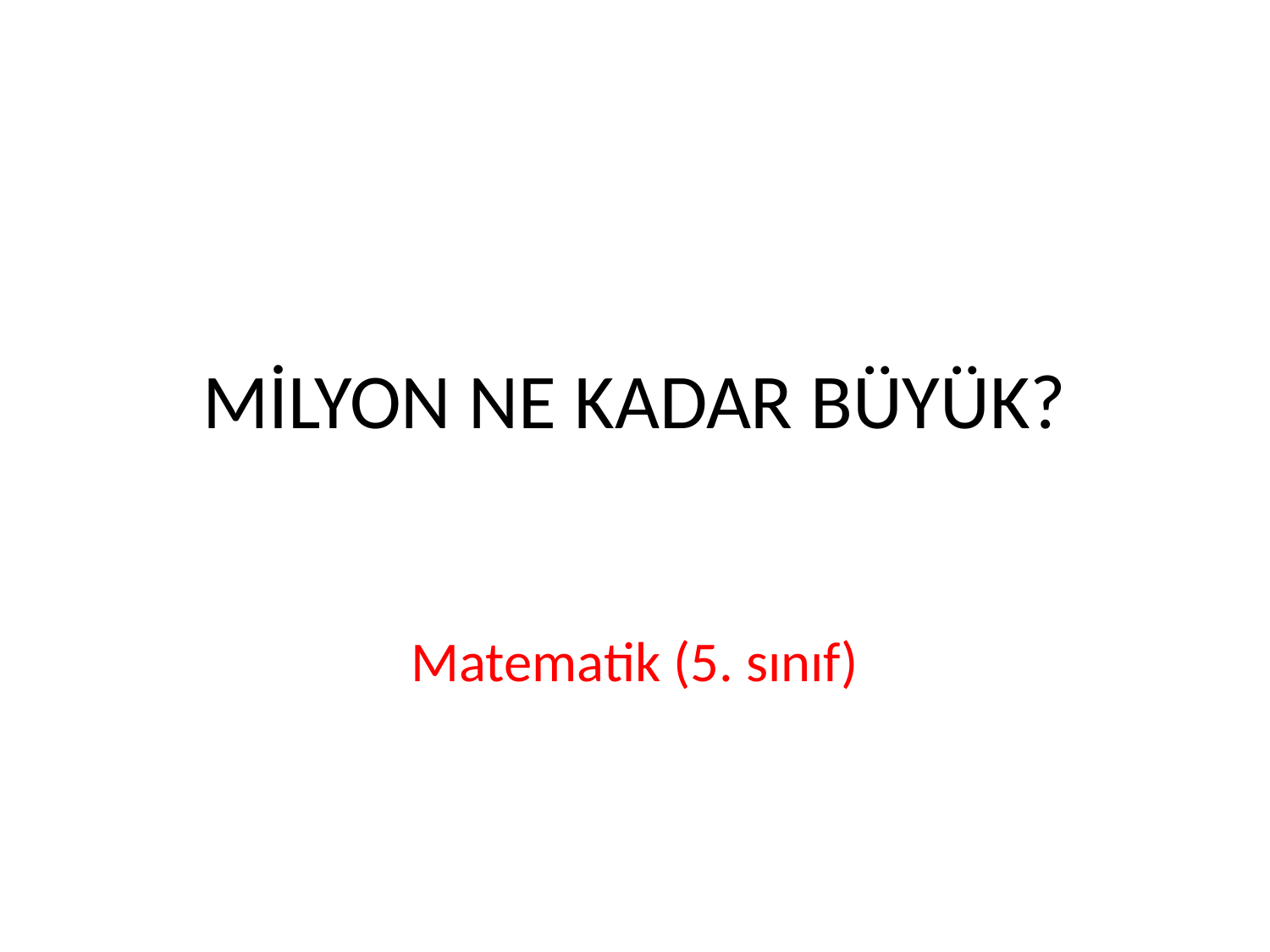

# MİLYON NE KADAR BÜYÜK?

Matematik (5. sınıf)